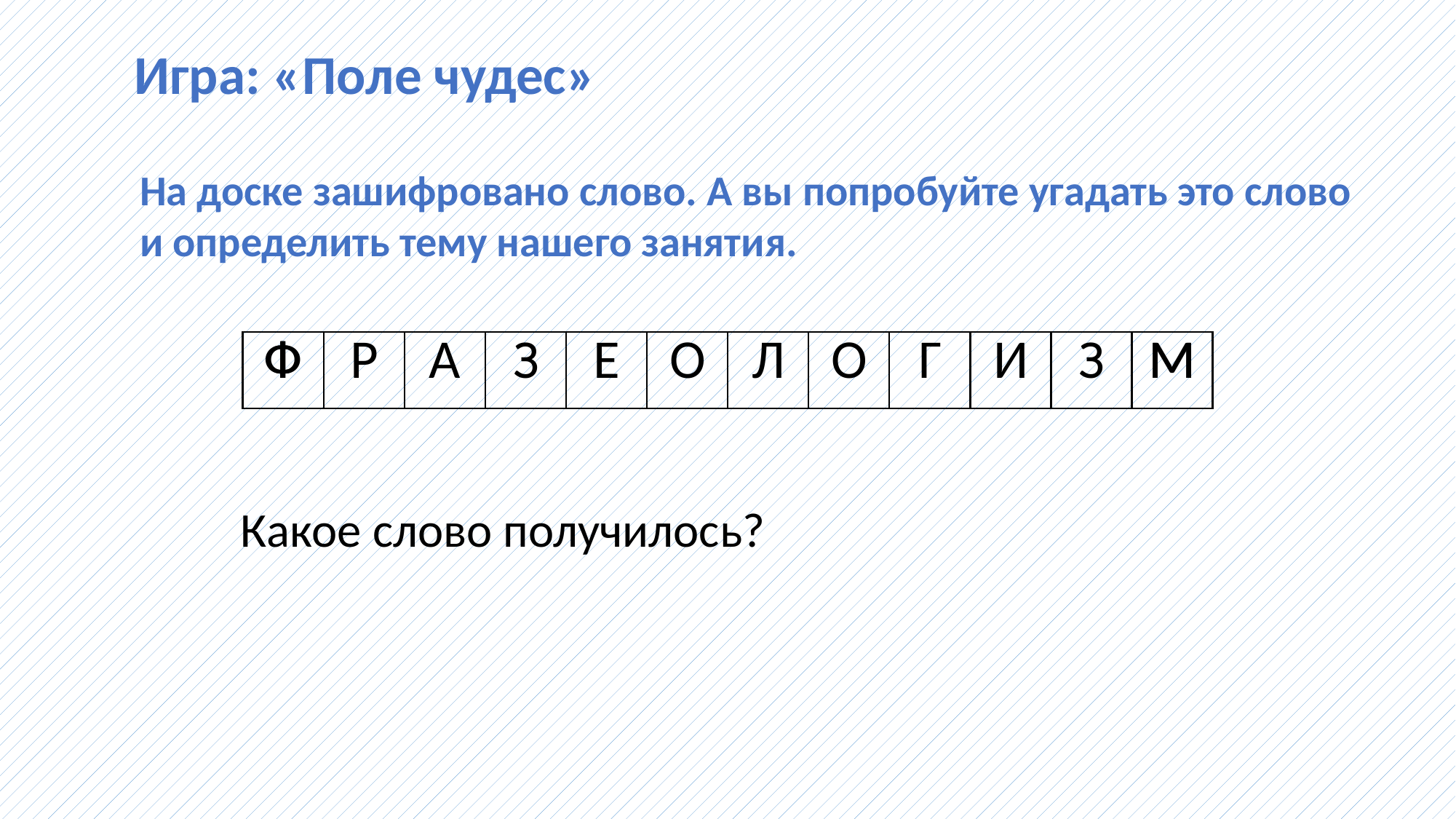

Игра: «Поле чудес»
На доске зашифровано слово. А вы попробуйте угадать это слово
и определить тему нашего занятия.
| Ф |  |  |  |  |  |  |  |  |  |  | М |
| --- | --- | --- | --- | --- | --- | --- | --- | --- | --- | --- | --- |
| Ф | Р | А | З | Е | О | Л | О | Г | И | З | М |
| --- | --- | --- | --- | --- | --- | --- | --- | --- | --- | --- | --- |
Какое слово получилось?